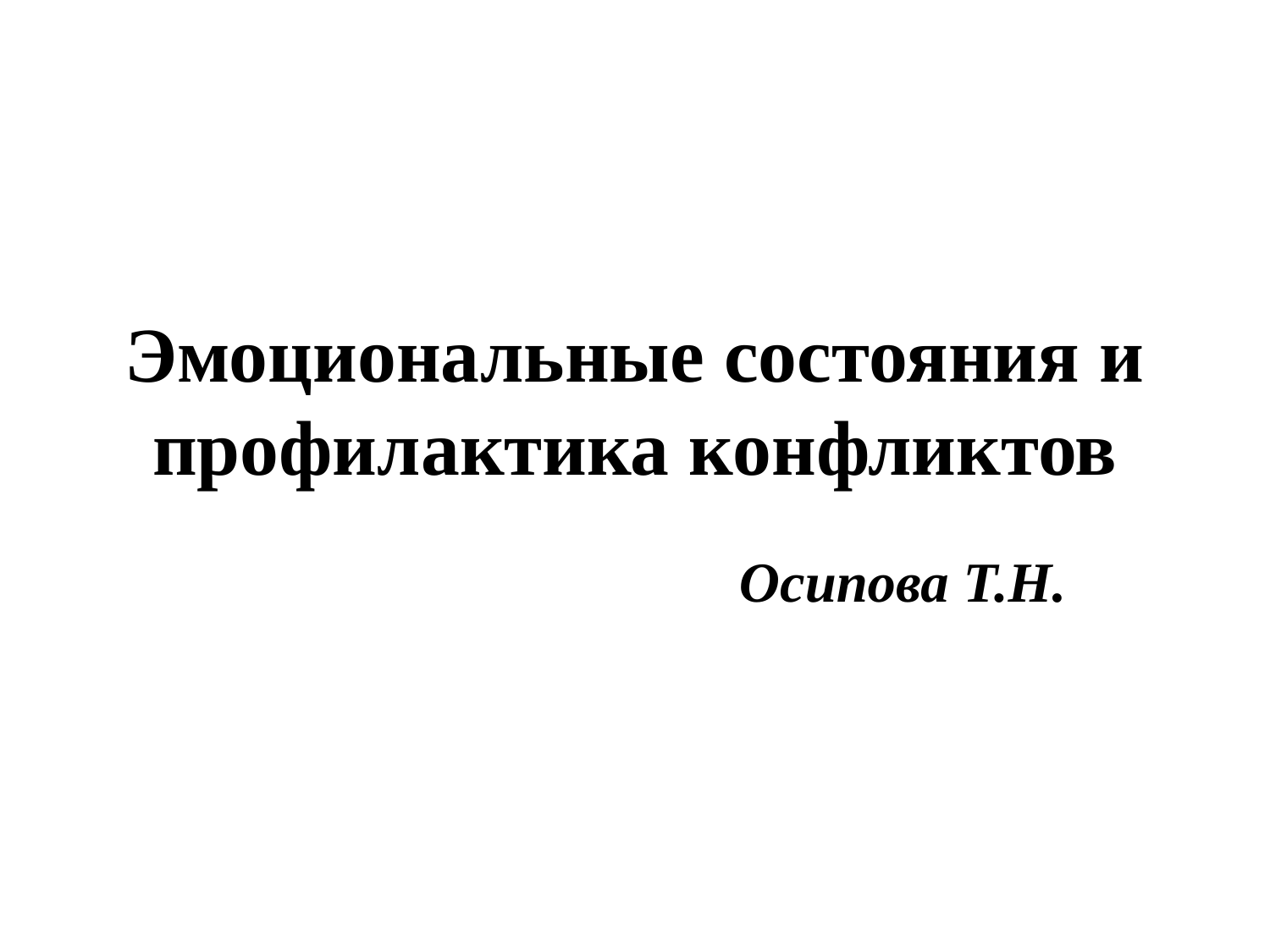

# Эмоциональные состояния и профилактика конфликтов
Осипова Т.Н.